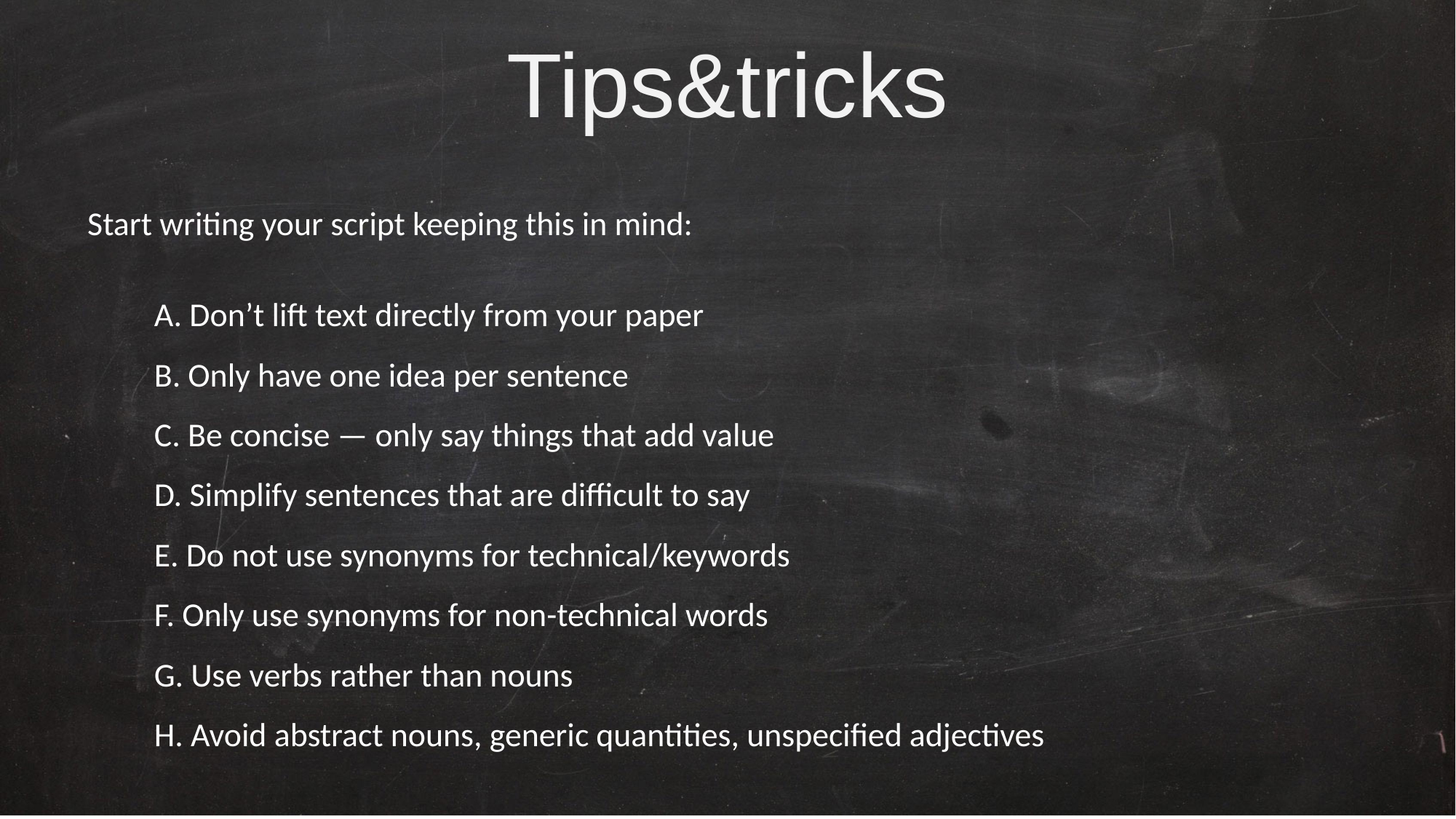

# Tips&tricks
Start writing your script keeping this in mind:
A. Don’t lift text directly from your paper
B. Only have one idea per sentence
C. Be concise — only say things that add value
D. Simplify sentences that are difficult to say
E. Do not use synonyms for technical/keywords
F. Only use synonyms for non-technical words
G. Use verbs rather than nouns
H. Avoid abstract nouns, generic quantities, unspecified adjectives